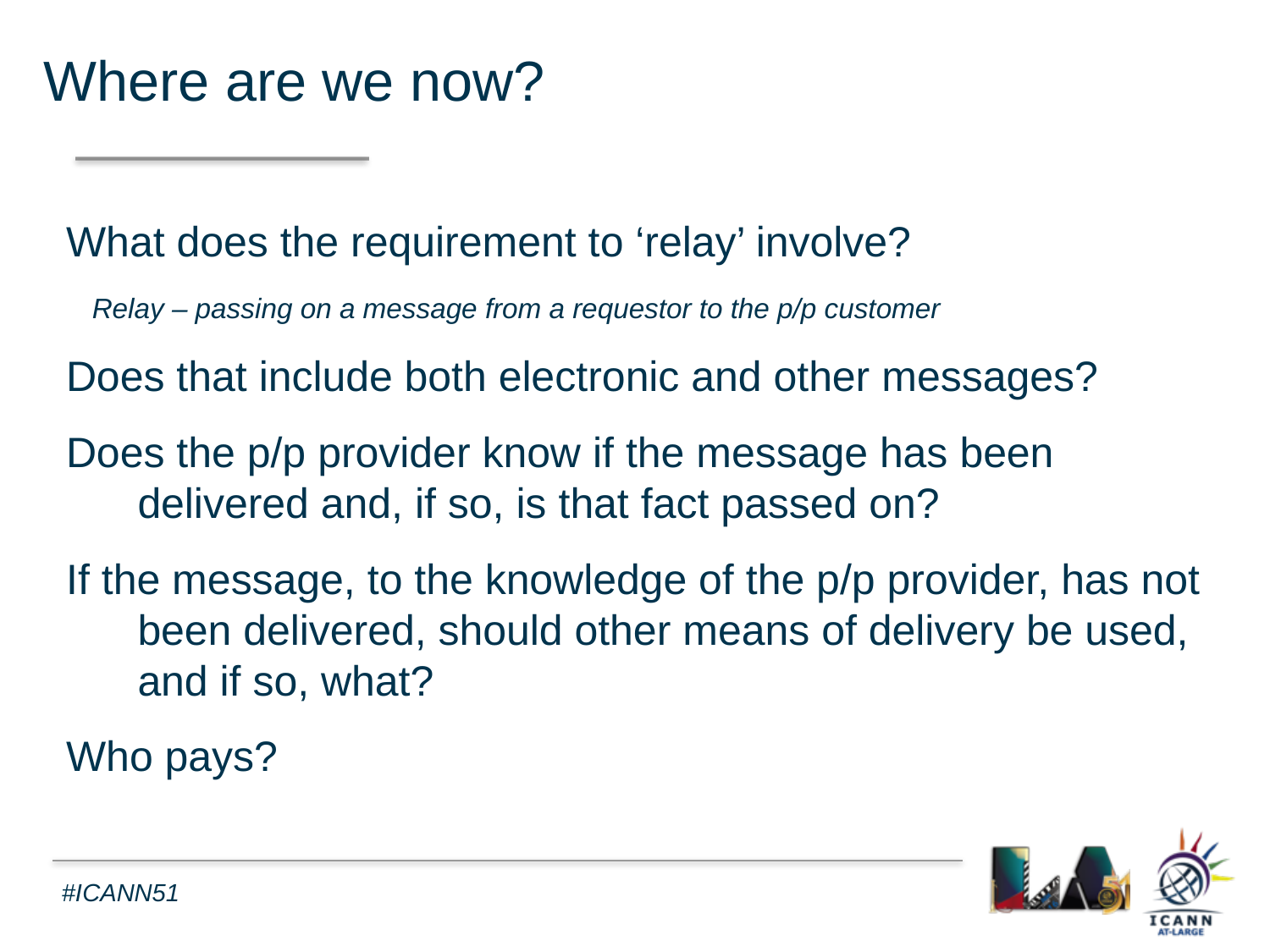

Where are we now?

What does the requirement to ‘relay’ involve?
Relay – passing on a message from a requestor to the p/p customer
Does that include both electronic and other messages?
Does the p/p provider know if the message has been delivered and, if so, is that fact passed on?
If the message, to the knowledge of the p/p provider, has not been delivered, should other means of delivery be used, and if so, what?
Who pays?